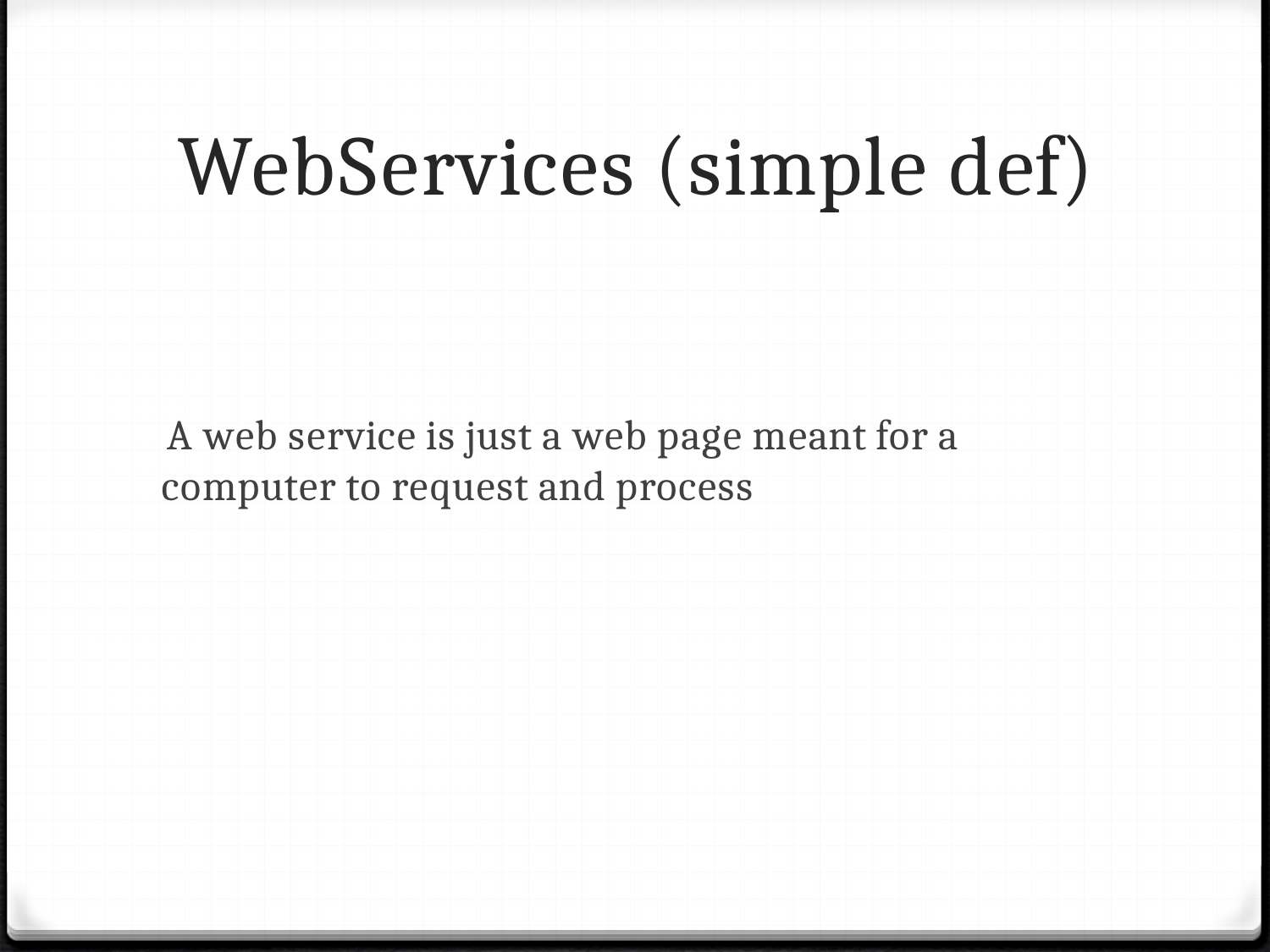

# WebServices (simple def)

    A web service is just a web page meant for a computer to request and process